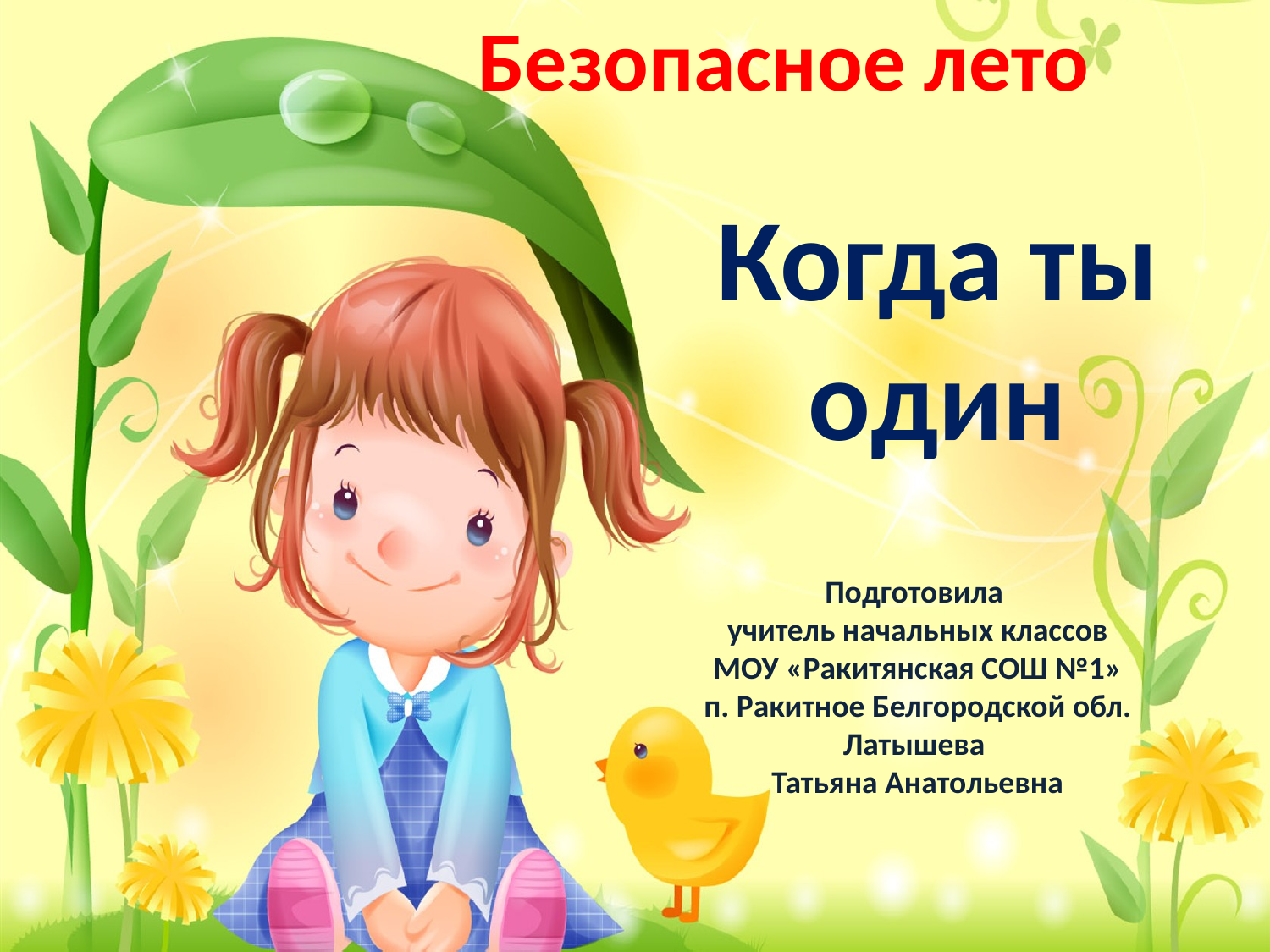

Безопасное лето
Когда ты один
Подготовила
учитель начальных классов
МОУ «Ракитянская СОШ №1»
п. Ракитное Белгородской обл.
Латышева
Татьяна Анатольевна